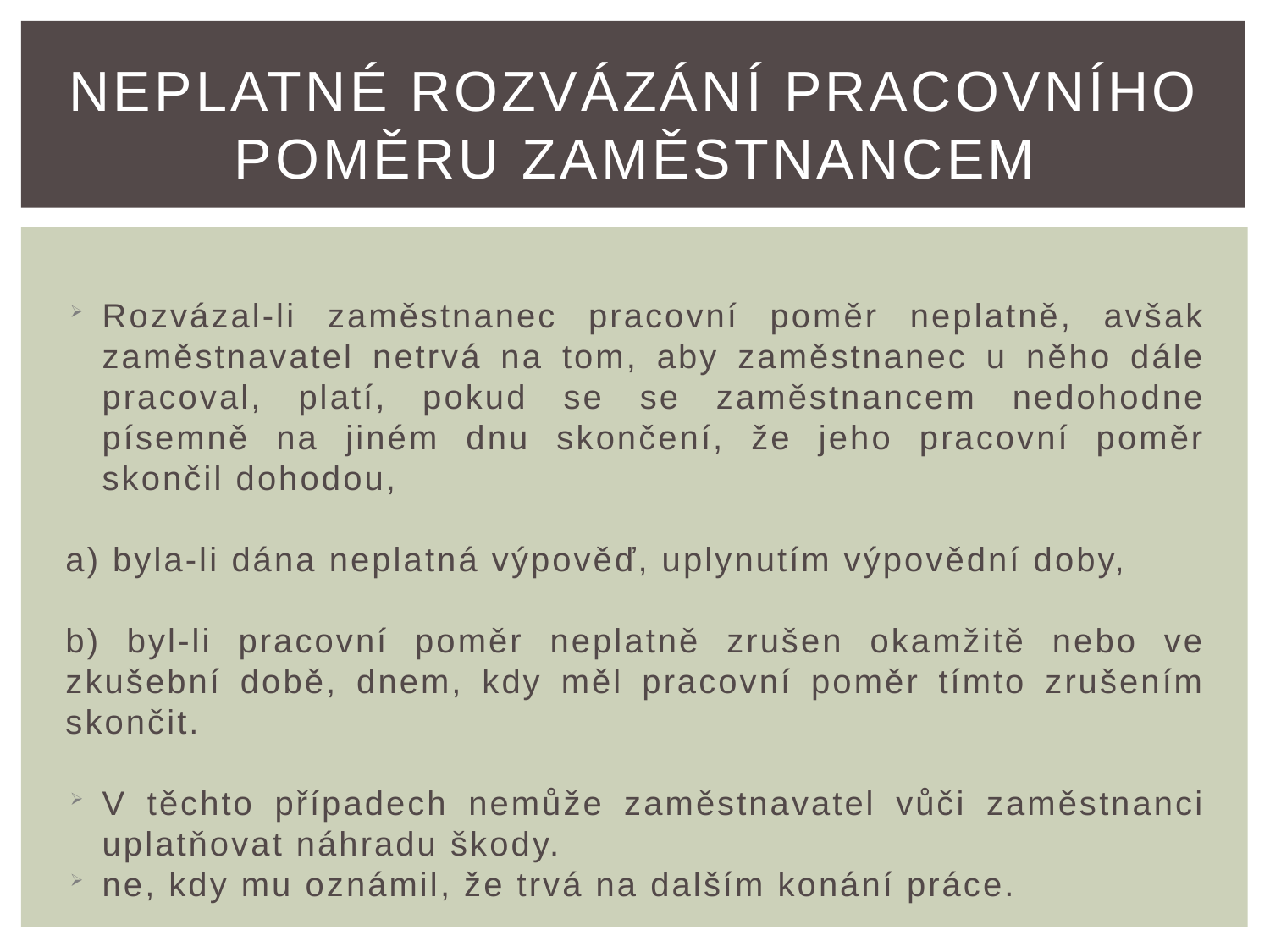

# Neplatné rozvázání pracovního poměru Zaměstnancem

Rozvázal-li zaměstnanec pracovní poměr neplatně, avšak zaměstnavatel netrvá na tom, aby zaměstnanec u něho dále pracoval, platí, pokud se se zaměstnancem nedohodne písemně na jiném dnu skončení, že jeho pracovní poměr skončil dohodou,

a) byla-li dána neplatná výpověď, uplynutím výpovědní doby,

b) byl-li pracovní poměr neplatně zrušen okamžitě nebo ve zkušební době, dnem, kdy měl pracovní poměr tímto zrušením skončit.

V těchto případech nemůže zaměstnavatel vůči zaměstnanci uplatňovat náhradu škody.
ne, kdy mu oznámil, že trvá na dalším konání práce.